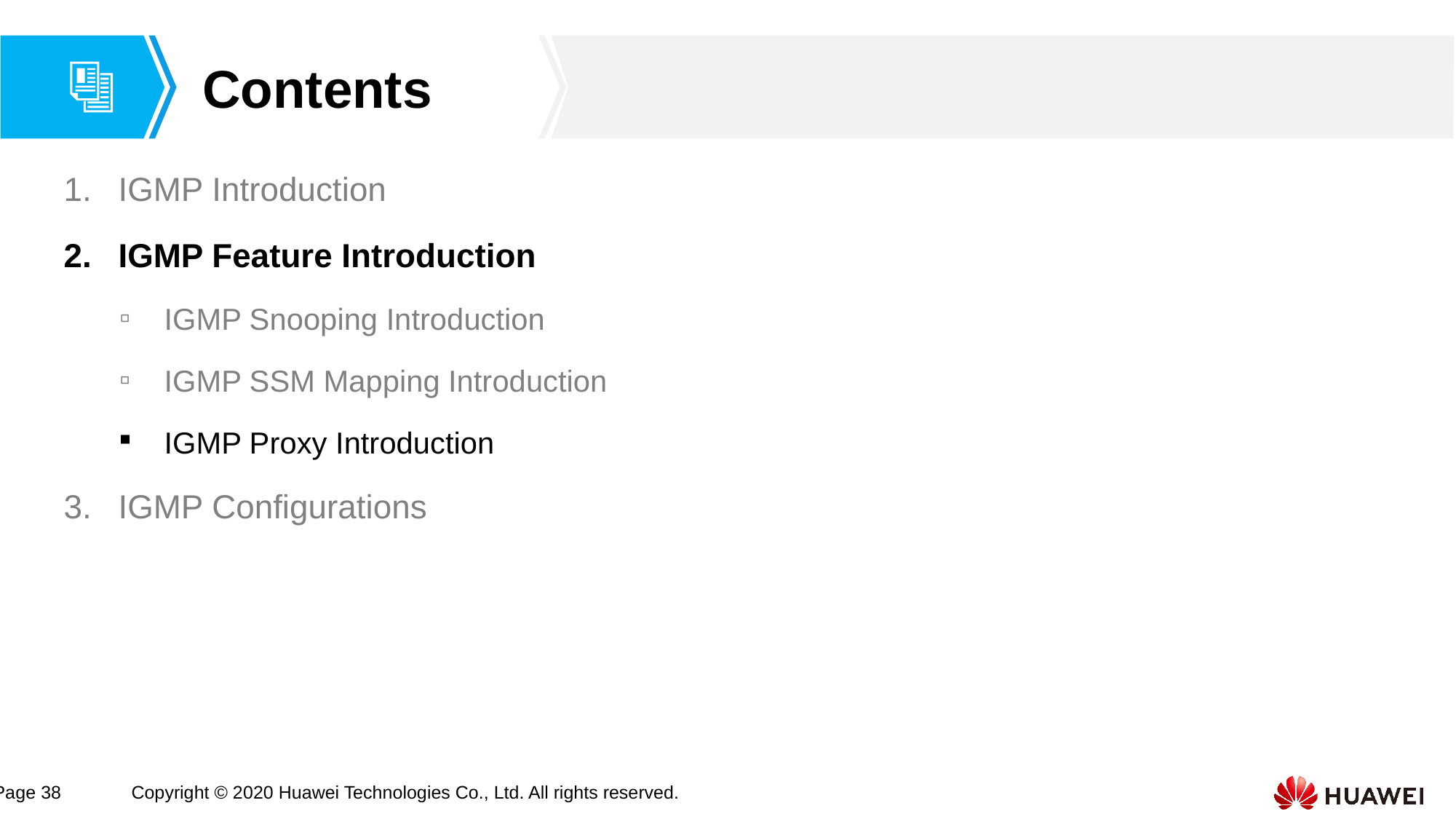

IGMP Introduction
IGMP Feature Introduction
IGMP Snooping Introduction
IGMP SSM Mapping Introduction
IGMP Proxy Introduction
IGMP Configurations